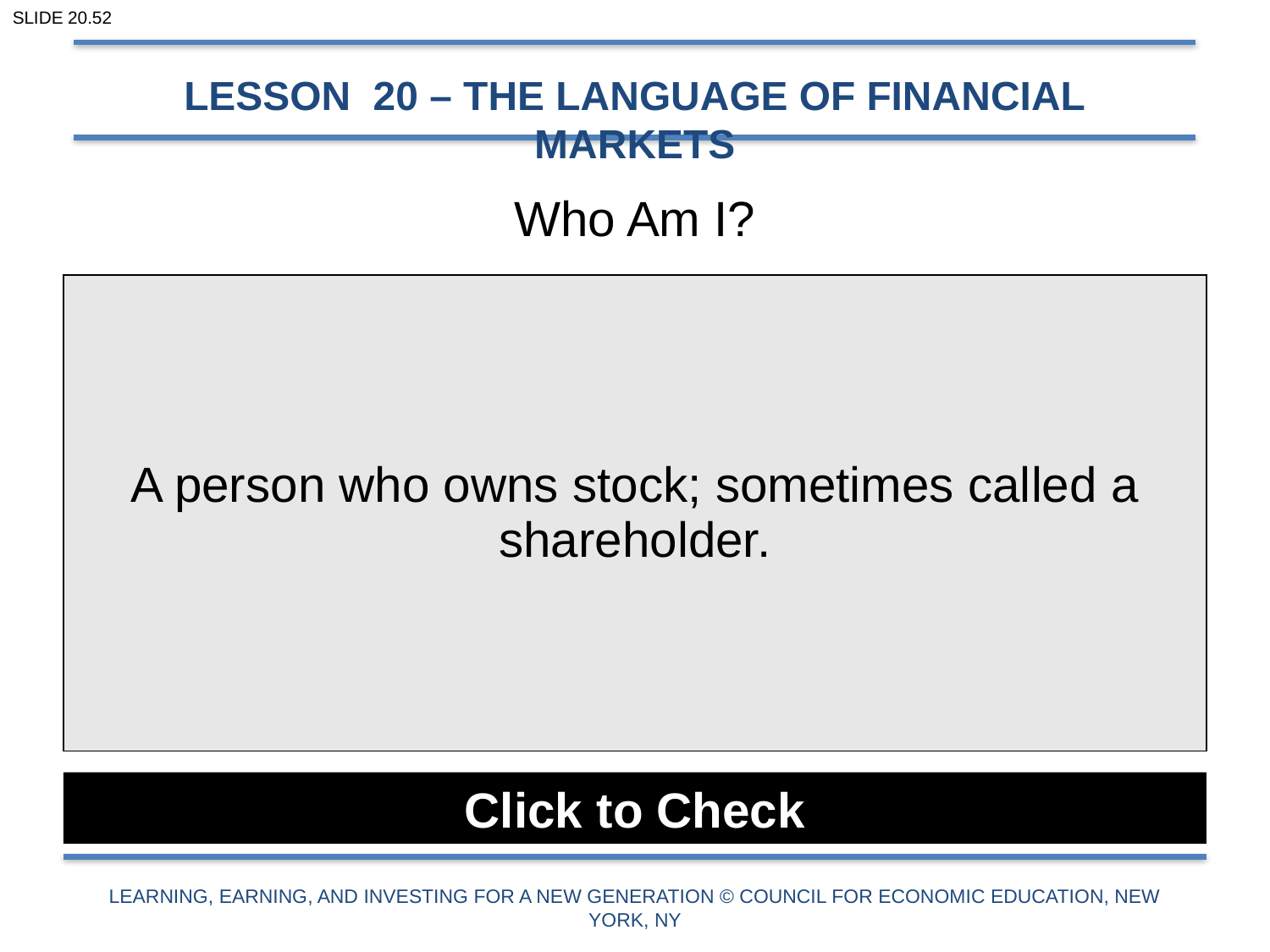

Slide 20.52
Lesson  20 – The Language of Financial Markets
# Who Am I?
| A person who owns stock; sometimes called a shareholder. |
| --- |
Click to Check